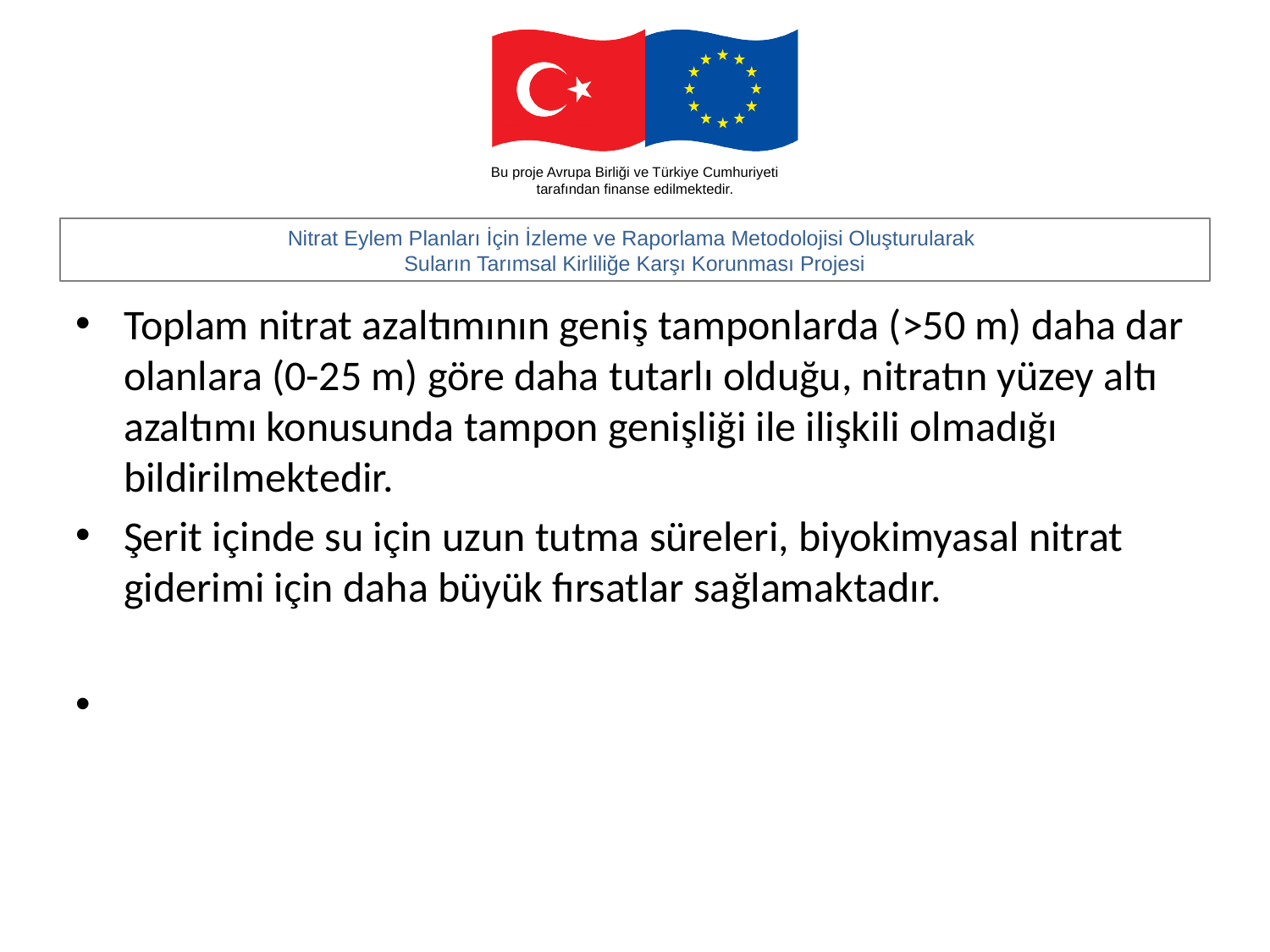

#
Toplam nitrat azaltımının geniş tamponlarda (>50 m) daha dar olanlara (0-25 m) göre daha tutarlı olduğu, nitratın yüzey altı azaltımı konusunda tampon genişliği ile ilişkili olmadığı bildirilmektedir.
Şerit içinde su için uzun tutma süreleri, biyokimyasal nitrat giderimi için daha büyük fırsatlar sağlamaktadır.